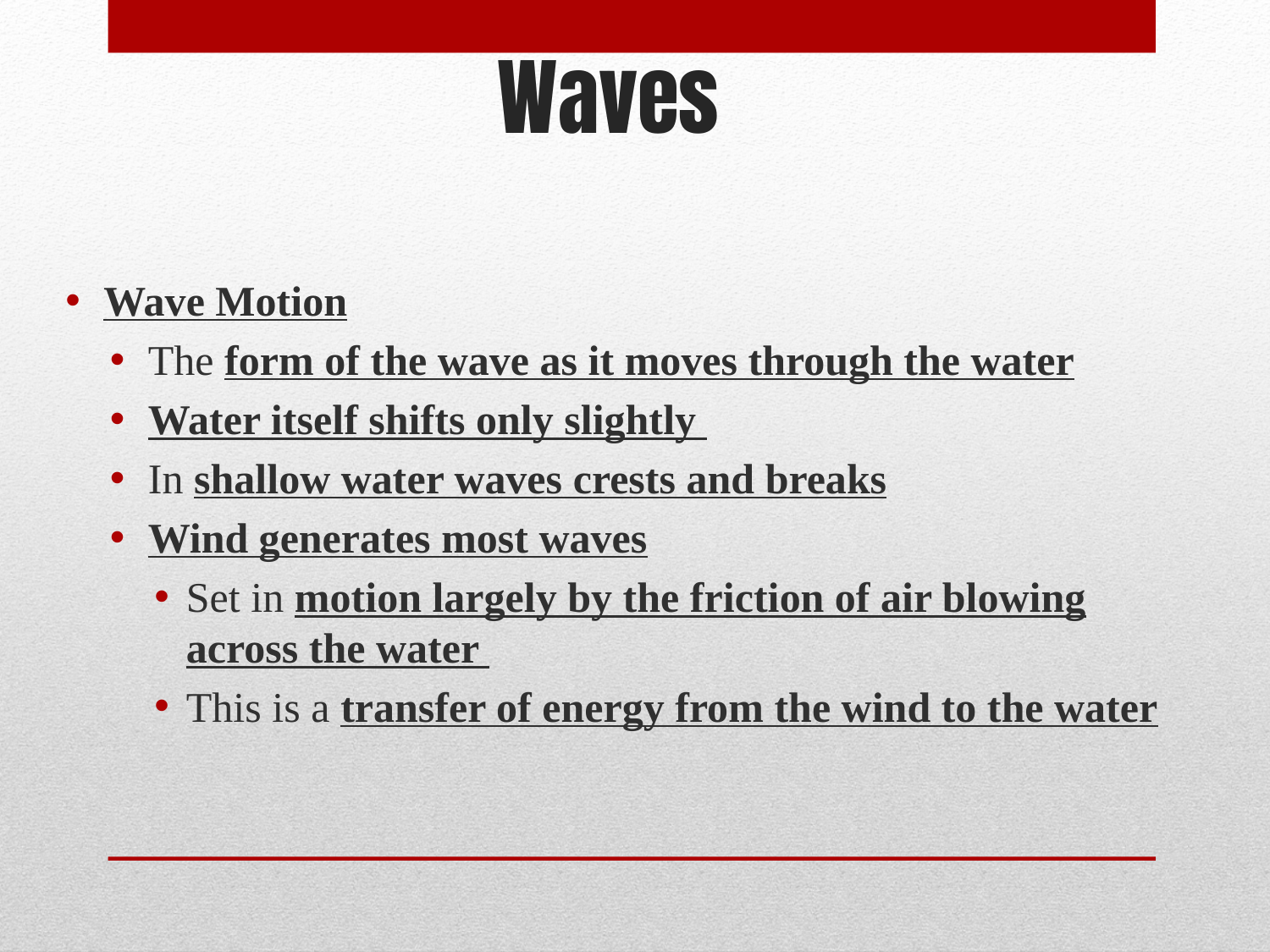

Waves
Wave Motion
The form of the wave as it moves through the water
Water itself shifts only slightly
In shallow water waves crests and breaks
Wind generates most waves
Set in motion largely by the friction of air blowing across the water
This is a transfer of energy from the wind to the water